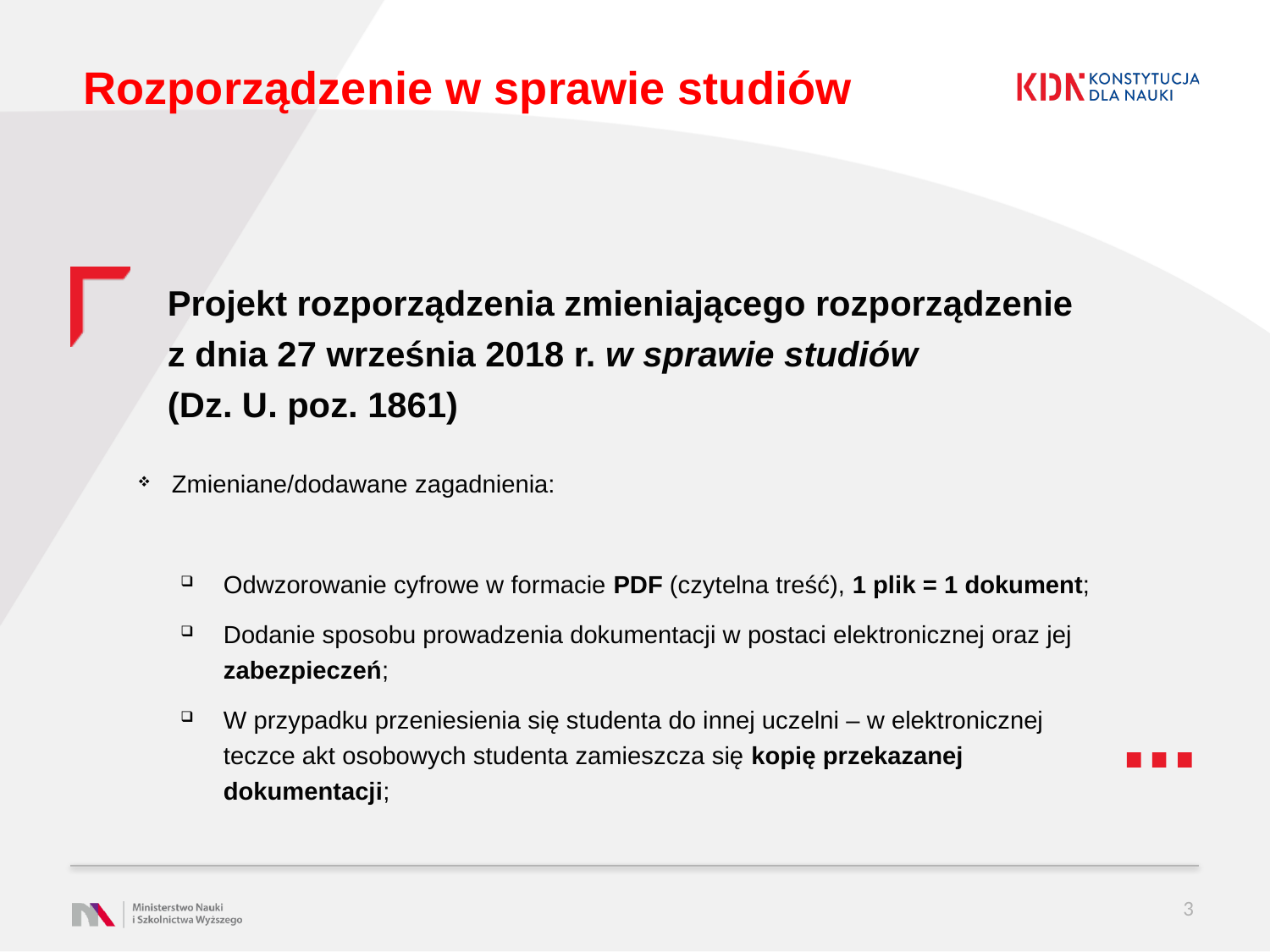

# Rozporządzenie w sprawie studiów
Projekt rozporządzenia zmieniającego rozporządzenie z dnia 27 września 2018 r. w sprawie studiów            (Dz. U. poz. 1861)
Zmieniane/dodawane zagadnienia:

Odwzorowanie cyfrowe w formacie PDF (czytelna treść), 1 plik = 1 dokument;
Dodanie sposobu prowadzenia dokumentacji w postaci elektronicznej oraz jej zabezpieczeń;
W przypadku przeniesienia się studenta do innej uczelni – w elektronicznej teczce akt osobowych studenta zamieszcza się kopię przekazanej dokumentacji;

3